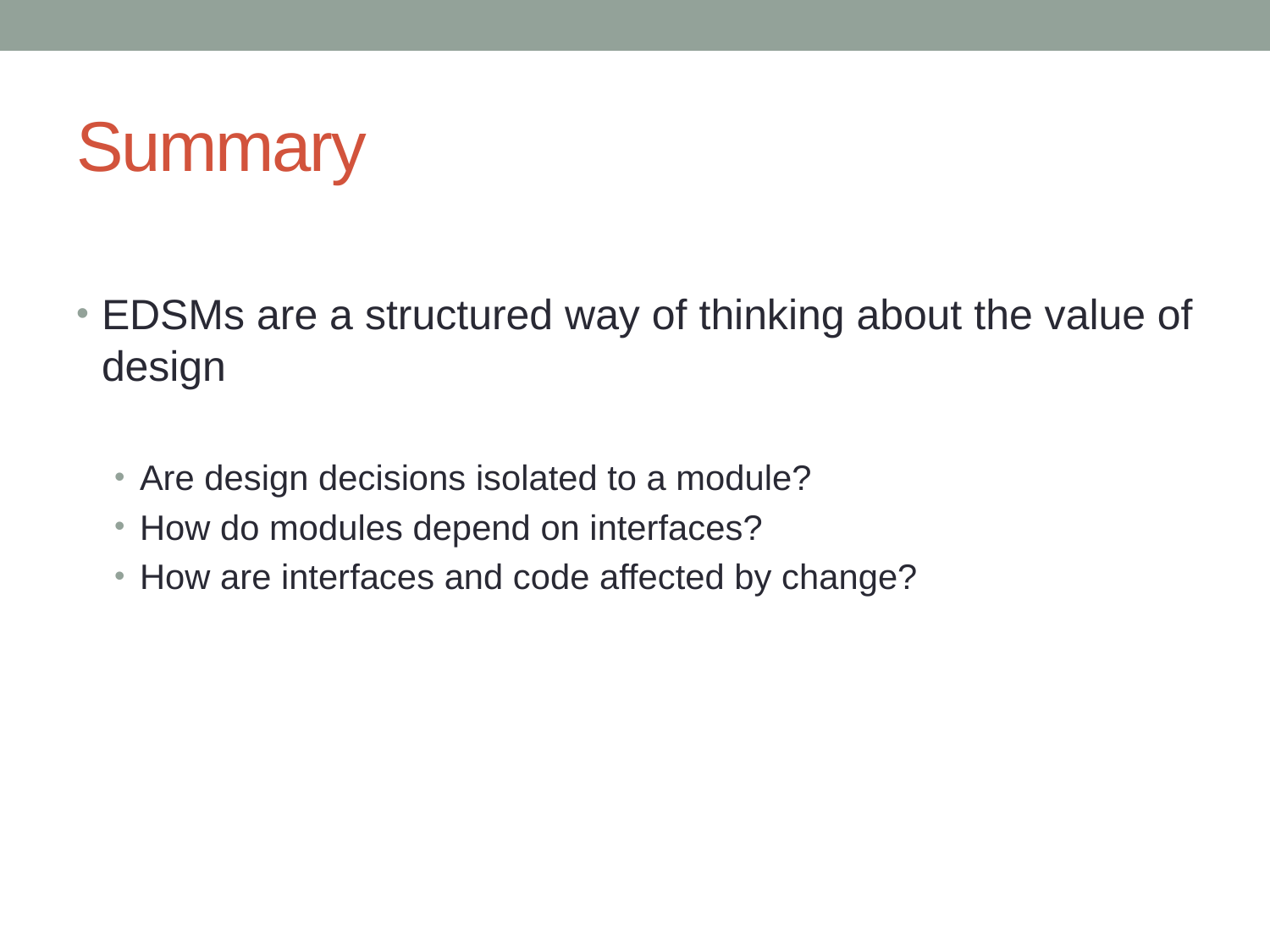

# Summary

EDSMs are a structured way of thinking about the value of design

Are design decisions isolated to a module?
How do modules depend on interfaces?
How are interfaces and code affected by change?